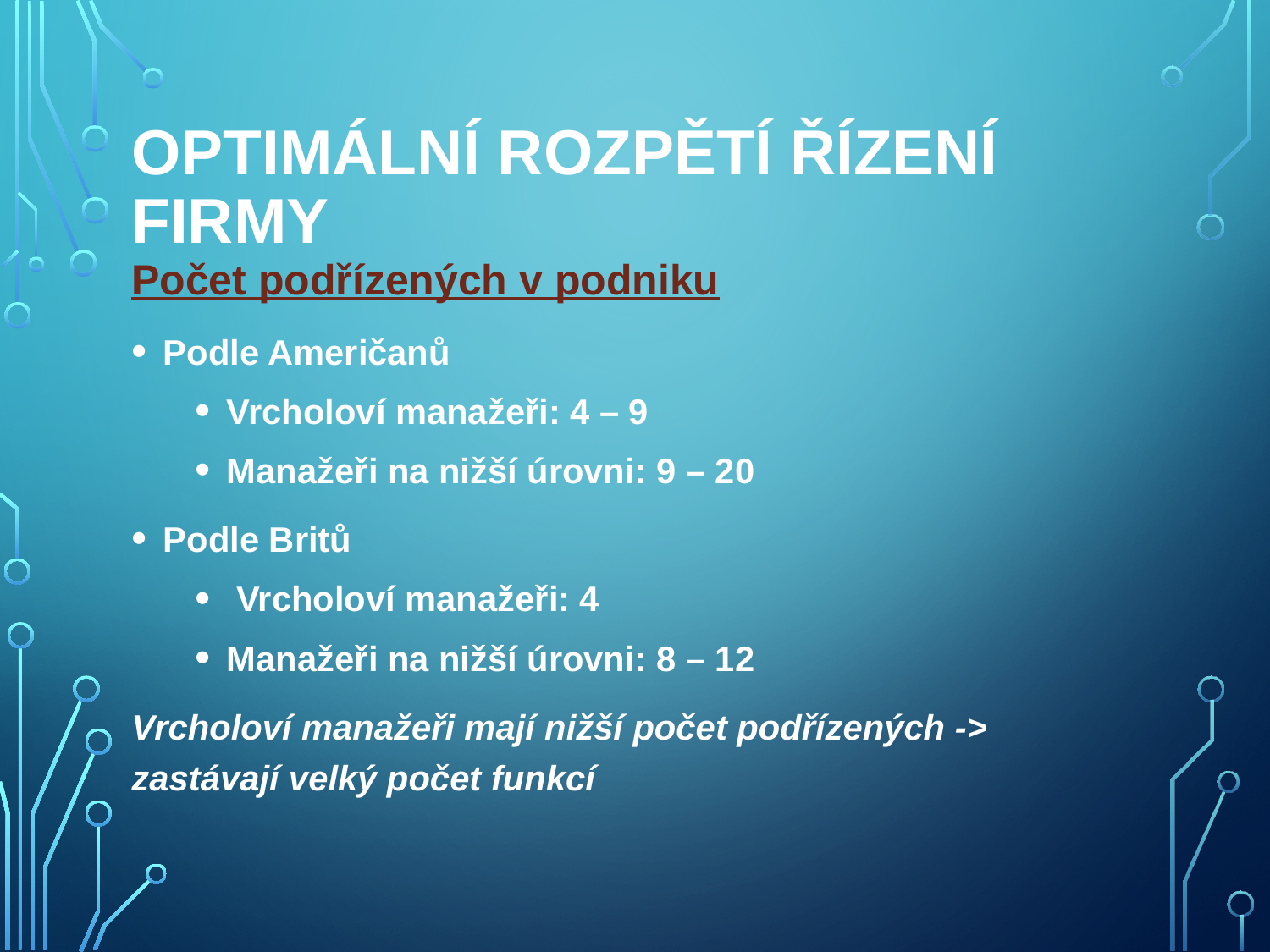

# Optimální rozpětí řízení firmy
Počet podřízených v podniku
Podle Američanů
Vrcholoví manažeři: 4 – 9
Manažeři na nižší úrovni: 9 – 20
Podle Britů
 Vrcholoví manažeři: 4
Manažeři na nižší úrovni: 8 – 12
Vrcholoví manažeři mají nižší počet podřízených -> zastávají velký počet funkcí